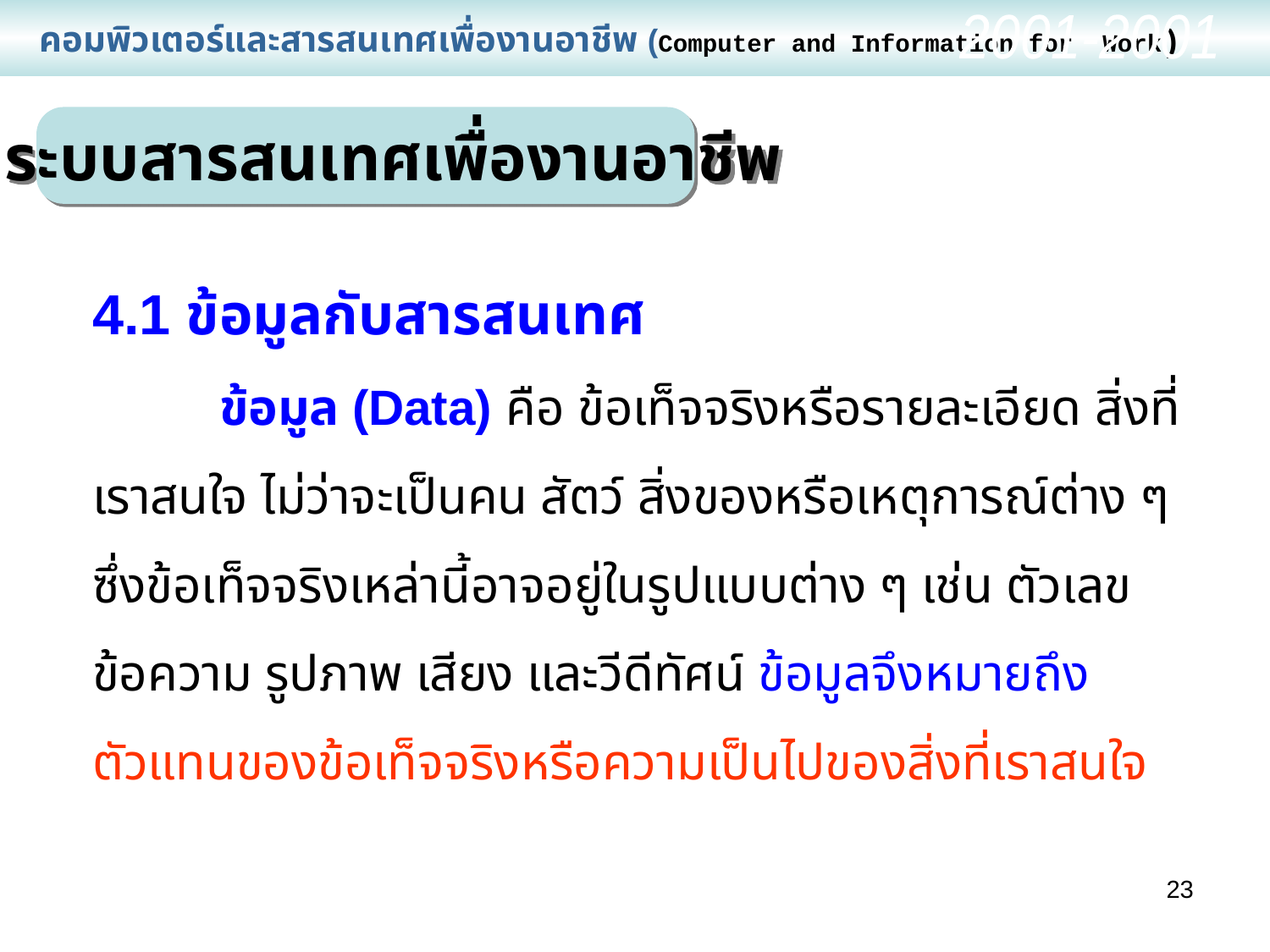

คอมพิวเตอร์และสารสนเทศเพื่องานอาชีพ (Computer and Information for  Work)
2001-2001
4. ระบบสารสนเทศเพื่องานอาชีพ
4.1 ข้อมูลกับสารสนเทศ
	ข้อมูล (Data) คือ ข้อเท็จจริงหรือรายละเอียด สิ่งที่เราสนใจ ไม่ว่าจะเป็นคน สัตว์ สิ่งของหรือเหตุการณ์ต่าง ๆ ซึ่งข้อเท็จจริงเหล่านี้อาจอยู่ในรูปแบบต่าง ๆ เช่น ตัวเลข ข้อความ รูปภาพ เสียง และวีดีทัศน์ ข้อมูลจึงหมายถึง ตัวแทนของข้อเท็จจริงหรือความเป็นไปของสิ่งที่เราสนใจ

23